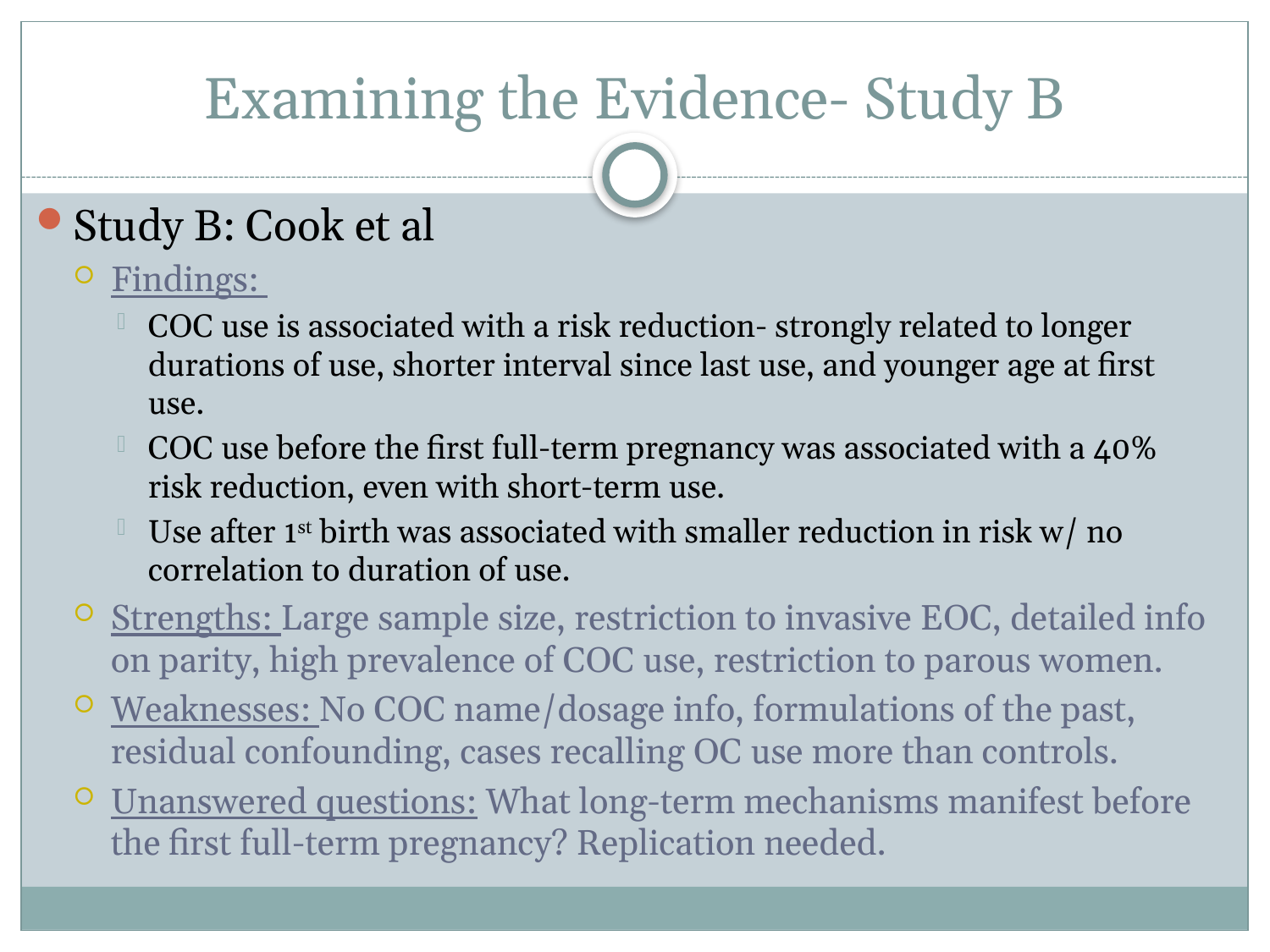

# Examining the Evidence- Study B
Study B: Cook et al
Findings:
COC use is associated with a risk reduction- strongly related to longer durations of use, shorter interval since last use, and younger age at first use.
COC use before the first full-term pregnancy was associated with a 40% risk reduction, even with short-term use.
Use after 1st birth was associated with smaller reduction in risk w/ no correlation to duration of use.
Strengths: Large sample size, restriction to invasive EOC, detailed info on parity, high prevalence of COC use, restriction to parous women.
Weaknesses: No COC name/dosage info, formulations of the past, residual confounding, cases recalling OC use more than controls.
Unanswered questions: What long-term mechanisms manifest before the first full-term pregnancy? Replication needed.